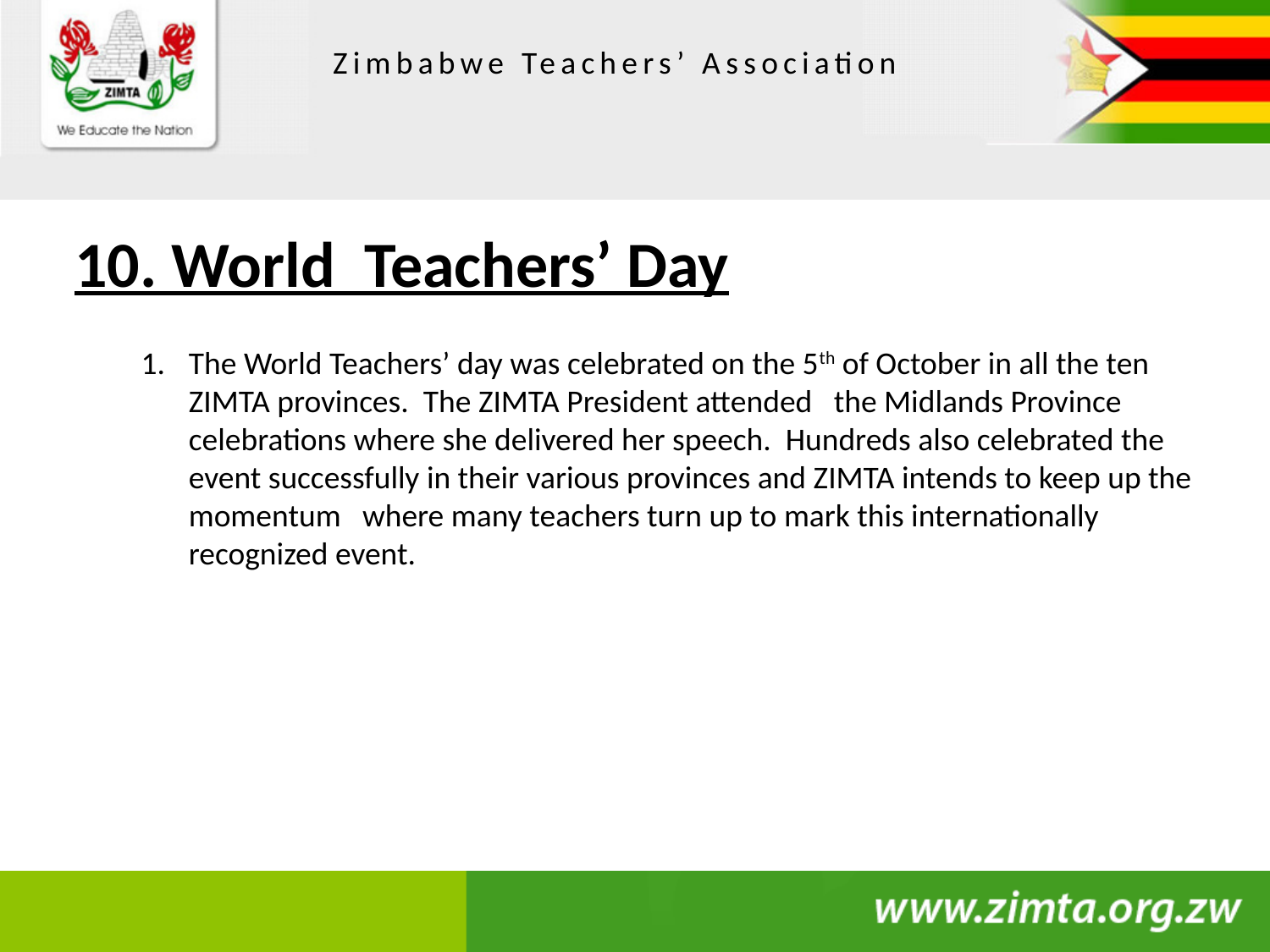

# 10. World  Teachers’ Day
The World Teachers’ day was celebrated on the 5th of October in all the ten ZIMTA provinces.  The ZIMTA President attended   the Midlands Province celebrations where she delivered her speech.  Hundreds also celebrated the event successfully in their various provinces and ZIMTA intends to keep up the momentum   where many teachers turn up to mark this internationally recognized event.